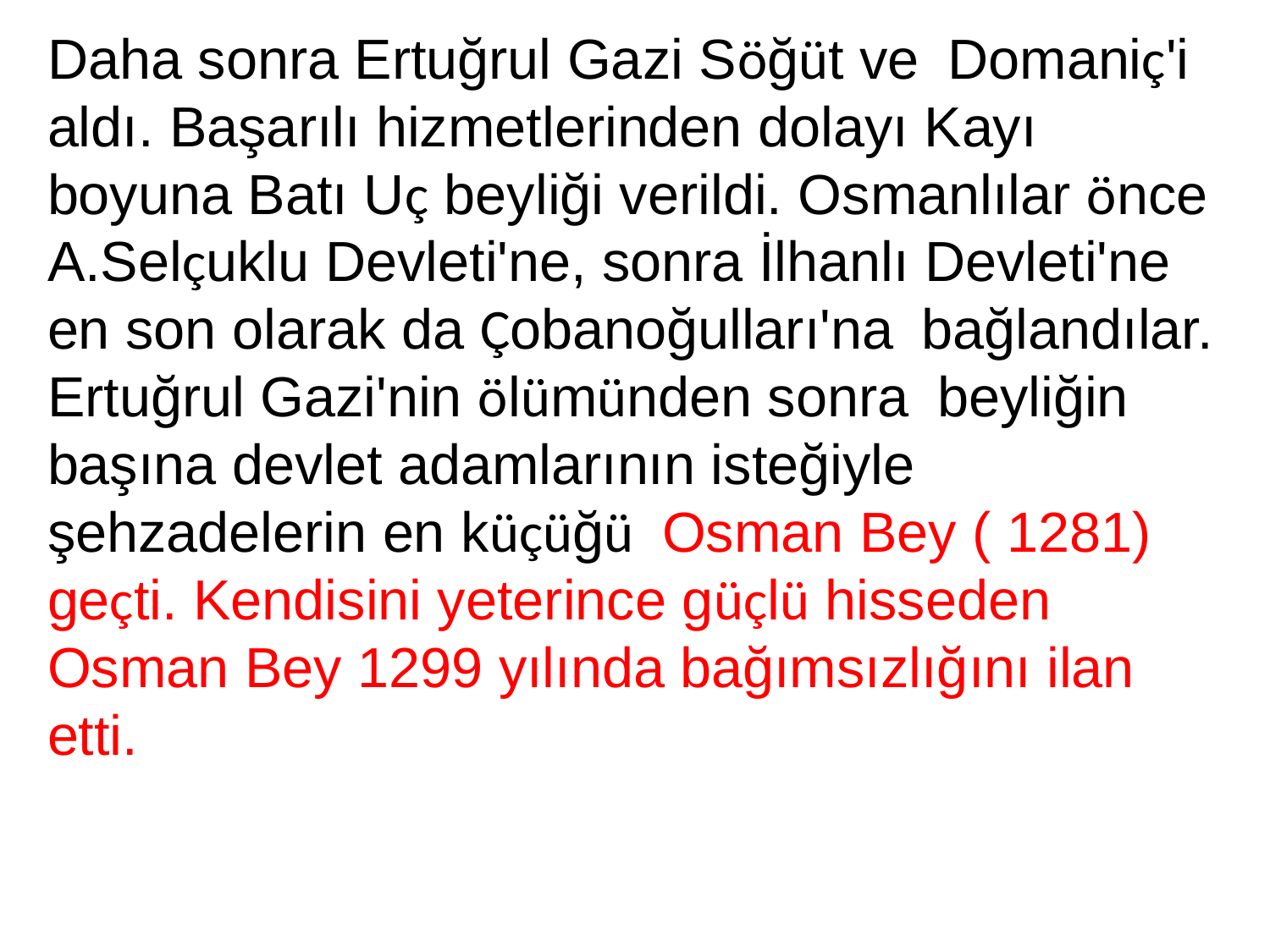

Daha sonra Ertuğrul Gazi Söğüt ve  Domaniç'i aldı. Başarılı hizmetlerinden dolayı Kayı boyuna Batı Uç beyliği verildi. Osmanlılar önce A.Selçuklu Devleti'ne, sonra İlhanlı Devleti'ne en son olarak da Çobanoğulları'na  bağlandılar.
Ertuğrul Gazi'nin ölümünden sonra  beyliğin başına devlet adamlarının isteğiyle şehzadelerin en küçüğü  Osman Bey ( 1281) geçti. Kendisini yeterince güçlü hisseden Osman Bey 1299 yılında bağımsızlığını ilan etti.